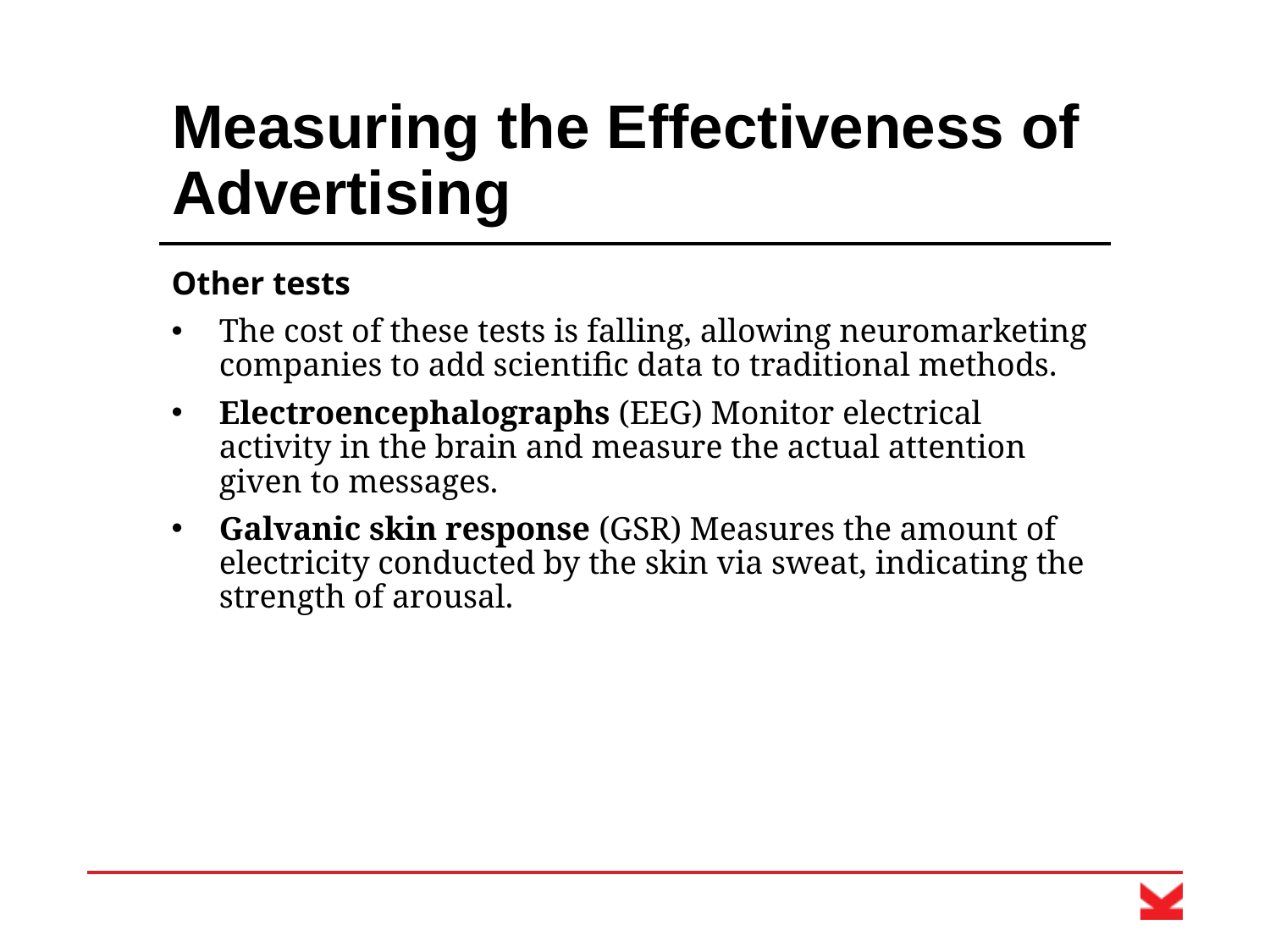

# Measuring the Effectiveness of Advertising
Other tests
The cost of these tests is falling, allowing neuromarketing companies to add scientific data to traditional methods.
Electroencephalographs (EEG) Monitor electrical activity in the brain and measure the actual attention given to messages.
Galvanic skin response (GSR) Measures the amount of electricity conducted by the skin via sweat, indicating the strength of arousal.